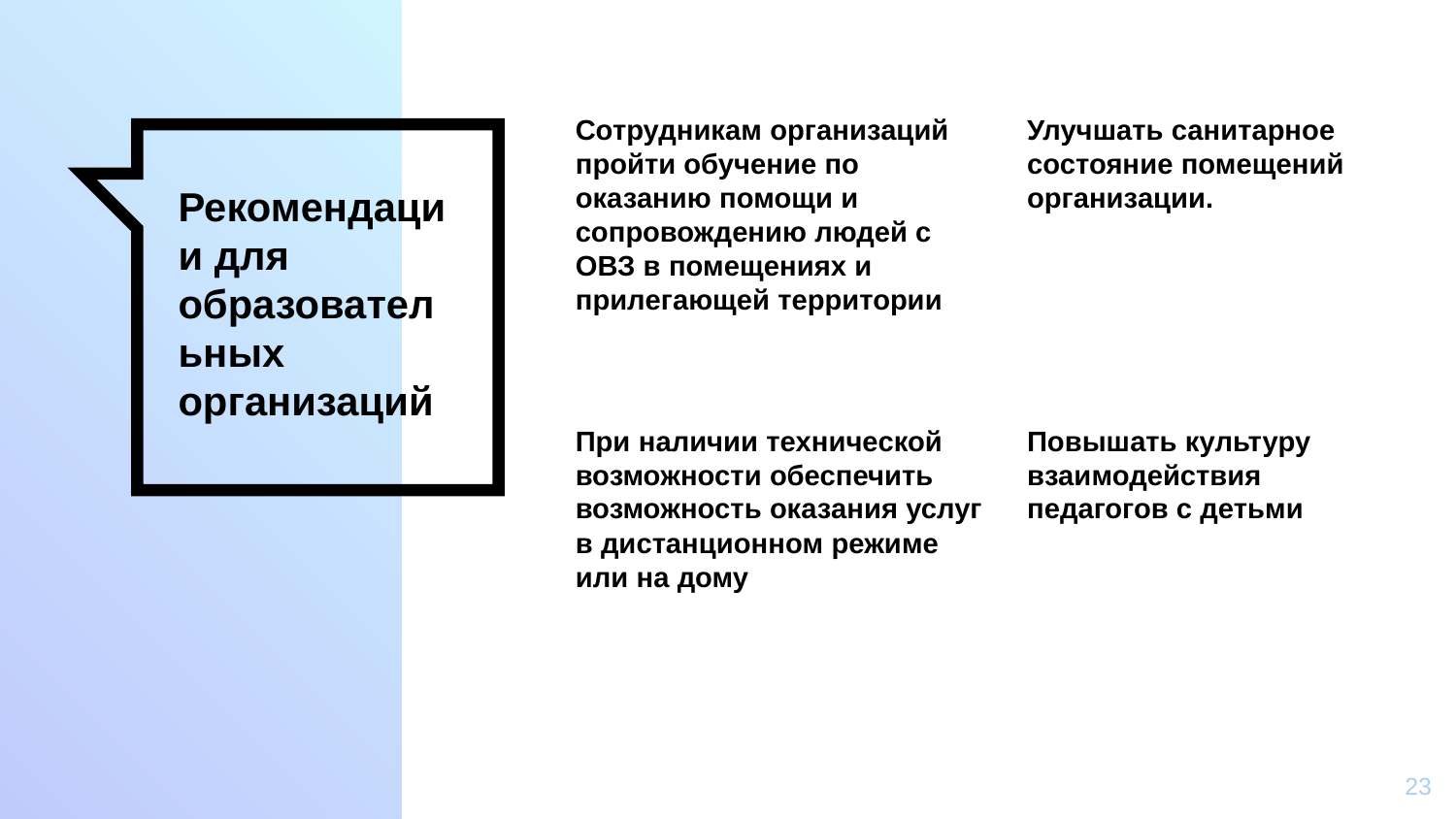

Сотрудникам организаций пройти обучение по оказанию помощи и сопровождению людей с ОВЗ в помещениях и прилегающей территории
Улучшать санитарное состояние помещений организации.
# Рекомендации для образовательных организаций
При наличии технической возможности обеспечить возможность оказания услуг в дистанционном режиме или на дому
Повышать культуру взаимодействия педагогов с детьми
23